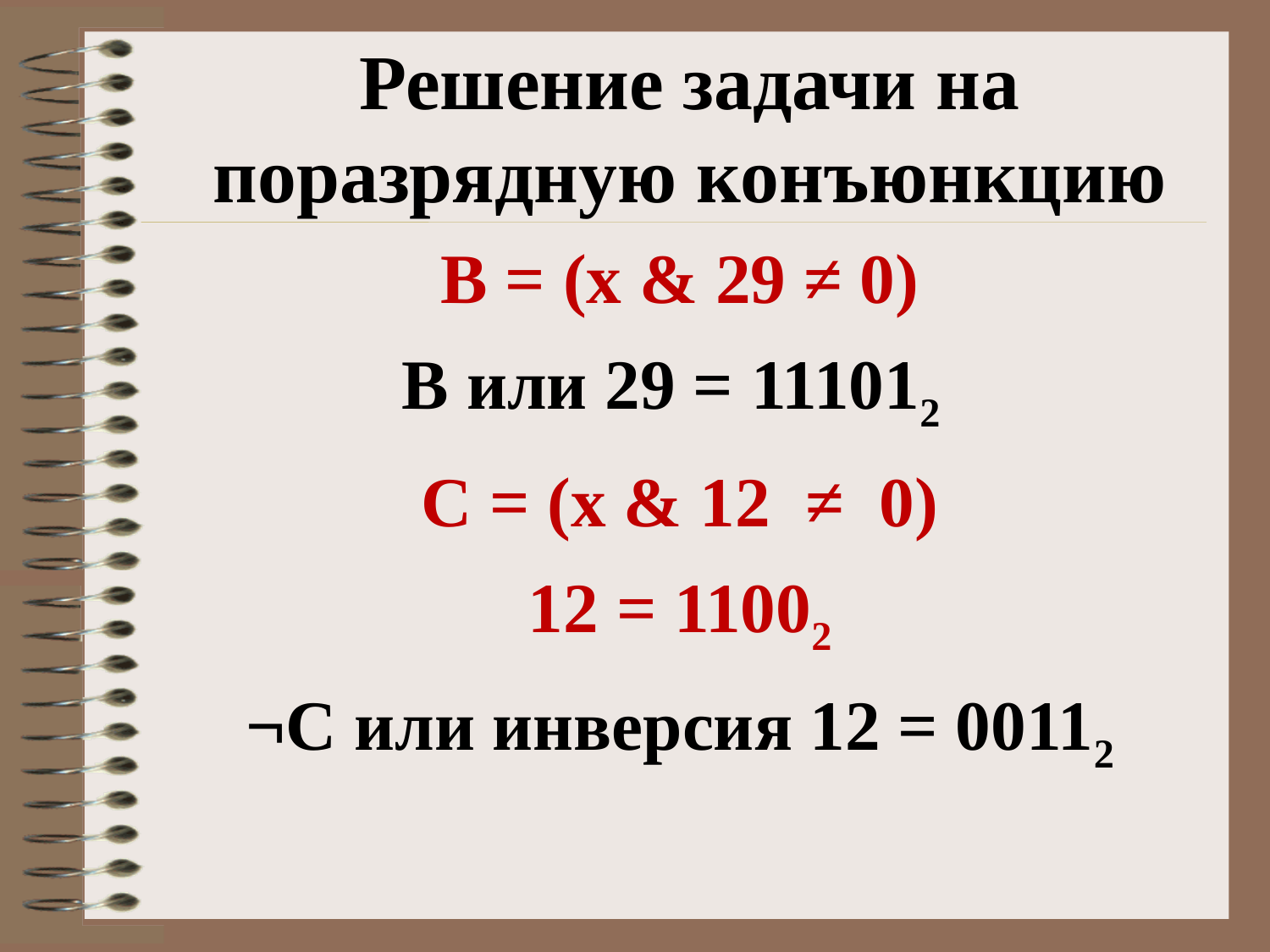

Решение задачи на поразрядную конъюнкцию
B = (x & 29 ≠ 0)
В или 29 = 111012
C = (x & 12  ≠  0)
12 = 11002
¬С или инверсия 12 = 00112